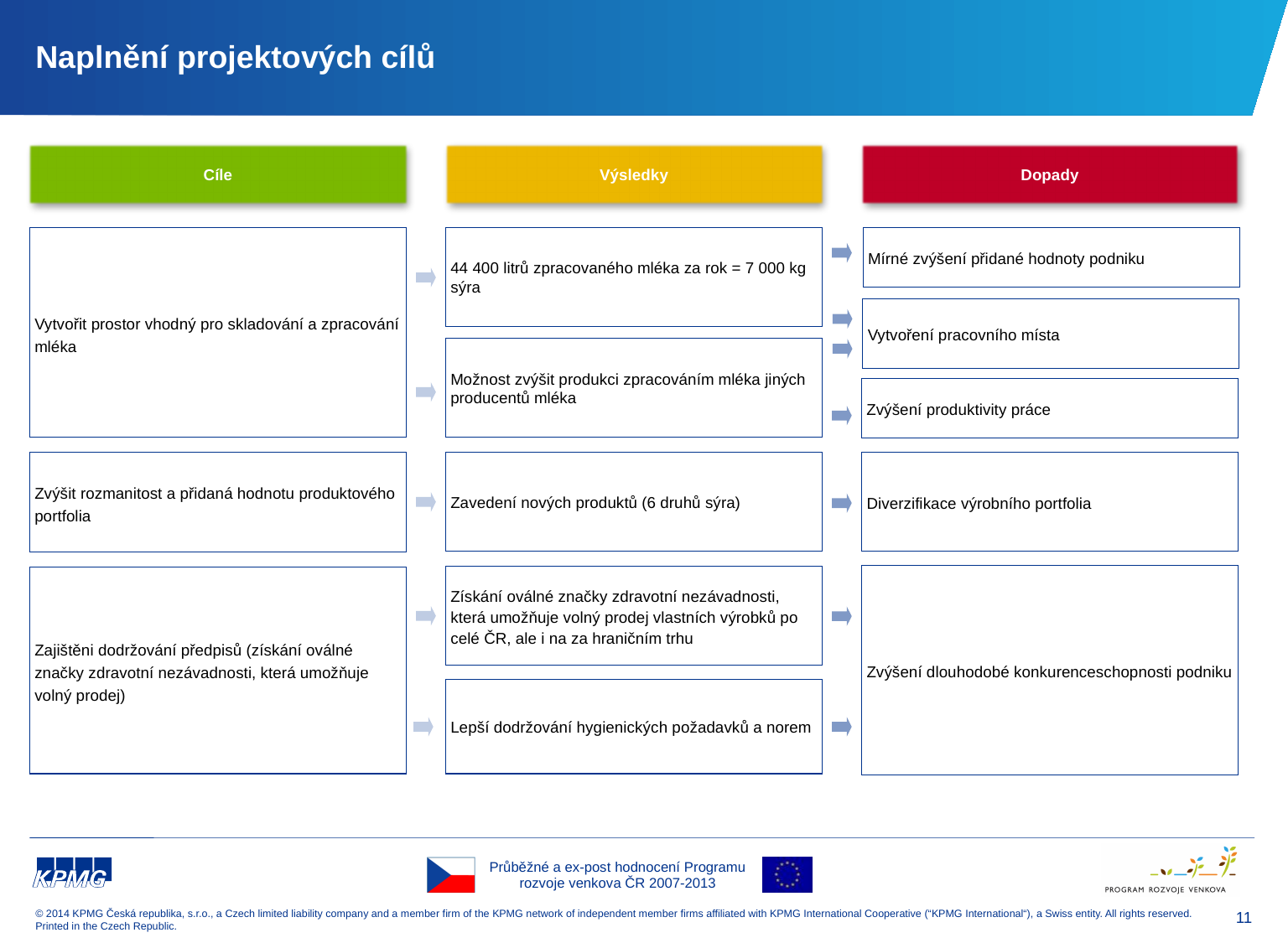

# Naplnění projektových cílů
Cíle
Výsledky
Dopady
Vytvořit prostor vhodný pro skladování a zpracování mléka
44 400 litrů zpracovaného mléka za rok = 7 000 kg sýra
Mírné zvýšení přidané hodnoty podniku

Vytvoření pracovního místa

Možnost zvýšit produkci zpracováním mléka jiných producentů mléka

Zvýšení produktivity práce

Zvýšit rozmanitost a přidaná hodnotu produktového portfolia
Zavedení nových produktů (6 druhů sýra)
Diverzifikace výrobního portfolia

Zvýšení dlouhodobé konkurenceschopnosti podniku
Získání oválné značky zdravotní nezávadnosti, která umožňuje volný prodej vlastních výrobků po celé ČR, ale i na za hraničním trhu
Zajištěni dodržování předpisů (získání oválné značky zdravotní nezávadnosti, která umožňuje volný prodej)

Lepší dodržování hygienických požadavků a norem